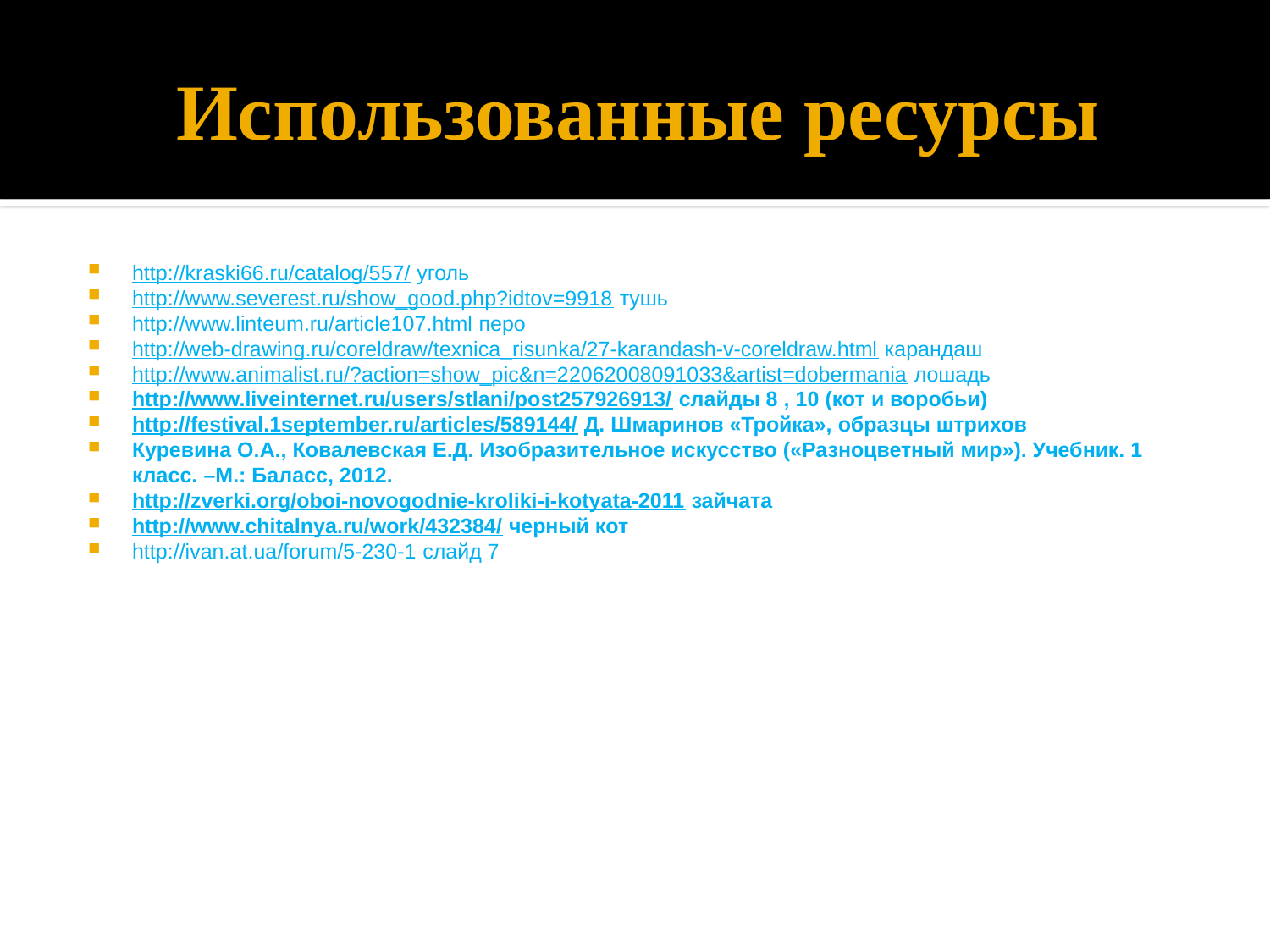

# Использованные ресурсы
http://kraski66.ru/catalog/557/ уголь
http://www.severest.ru/show_good.php?idtov=9918 тушь
http://www.linteum.ru/article107.html перо
http://web-drawing.ru/coreldraw/texnica_risunka/27-karandash-v-coreldraw.html карандаш
http://www.animalist.ru/?action=show_pic&n=22062008091033&artist=dobermania лошадь
http://www.liveinternet.ru/users/stlani/post257926913/ слайды 8 , 10 (кот и воробьи)
http://festival.1september.ru/articles/589144/ Д. Шмаринов «Тройка», образцы штрихов
Куревина О.А., Ковалевская Е.Д. Изобразительное искусство («Разноцветный мир»). Учебник. 1 класс. –М.: Баласс, 2012.
http://zverki.org/oboi-novogodnie-kroliki-i-kotyata-2011 зайчата
http://www.chitalnya.ru/work/432384/ черный кот
http://ivan.at.ua/forum/5-230-1 слайд 7